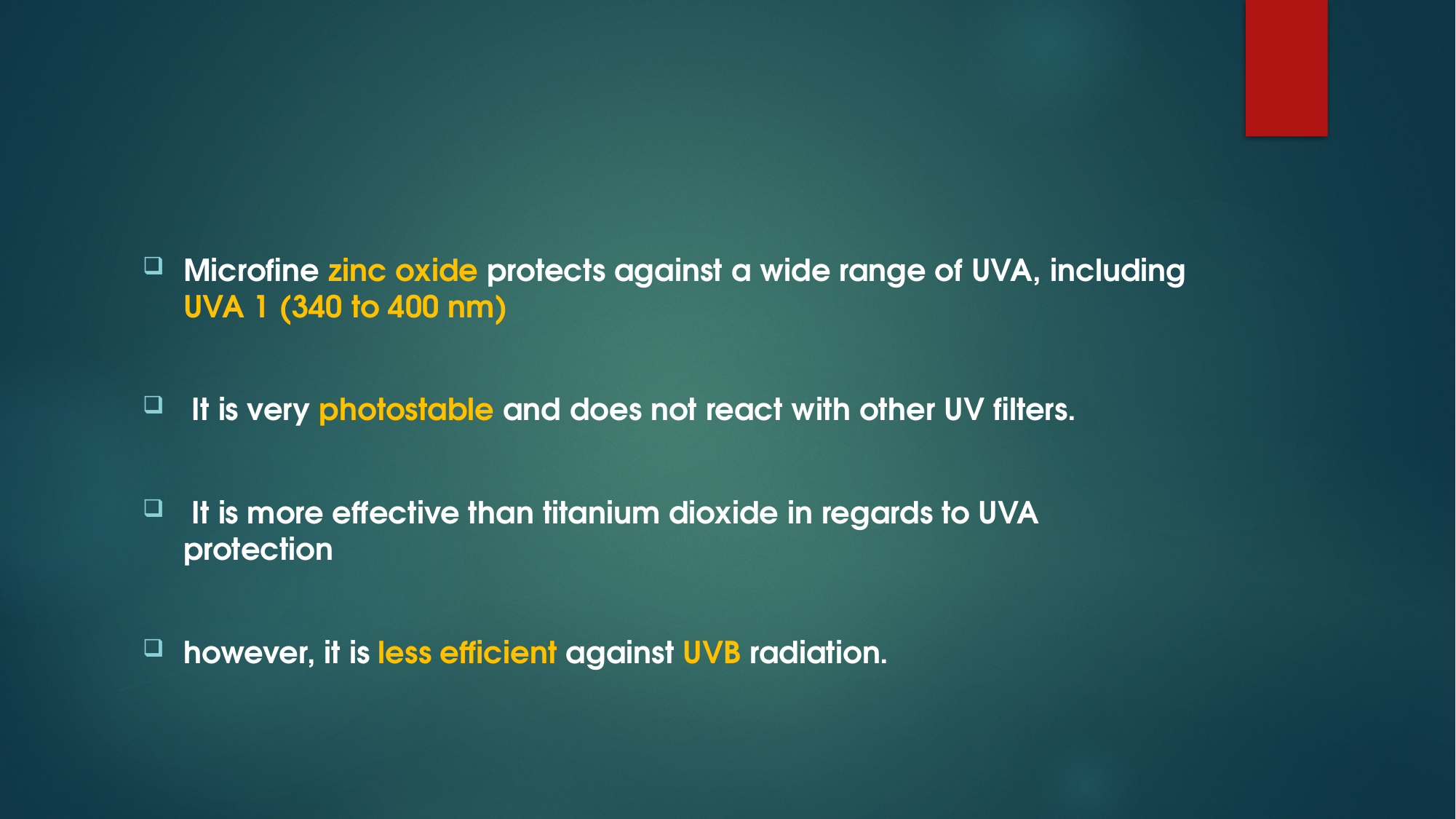

#
Microfine zinc oxide protects against a wide range of UVA, including UVA 1 (340 to 400 nm)

 It is very photostable and does not react with other UV filters.

 It is more effective than titanium dioxide in regards to UVA protection

however, it is less efficient against UVB radiation.